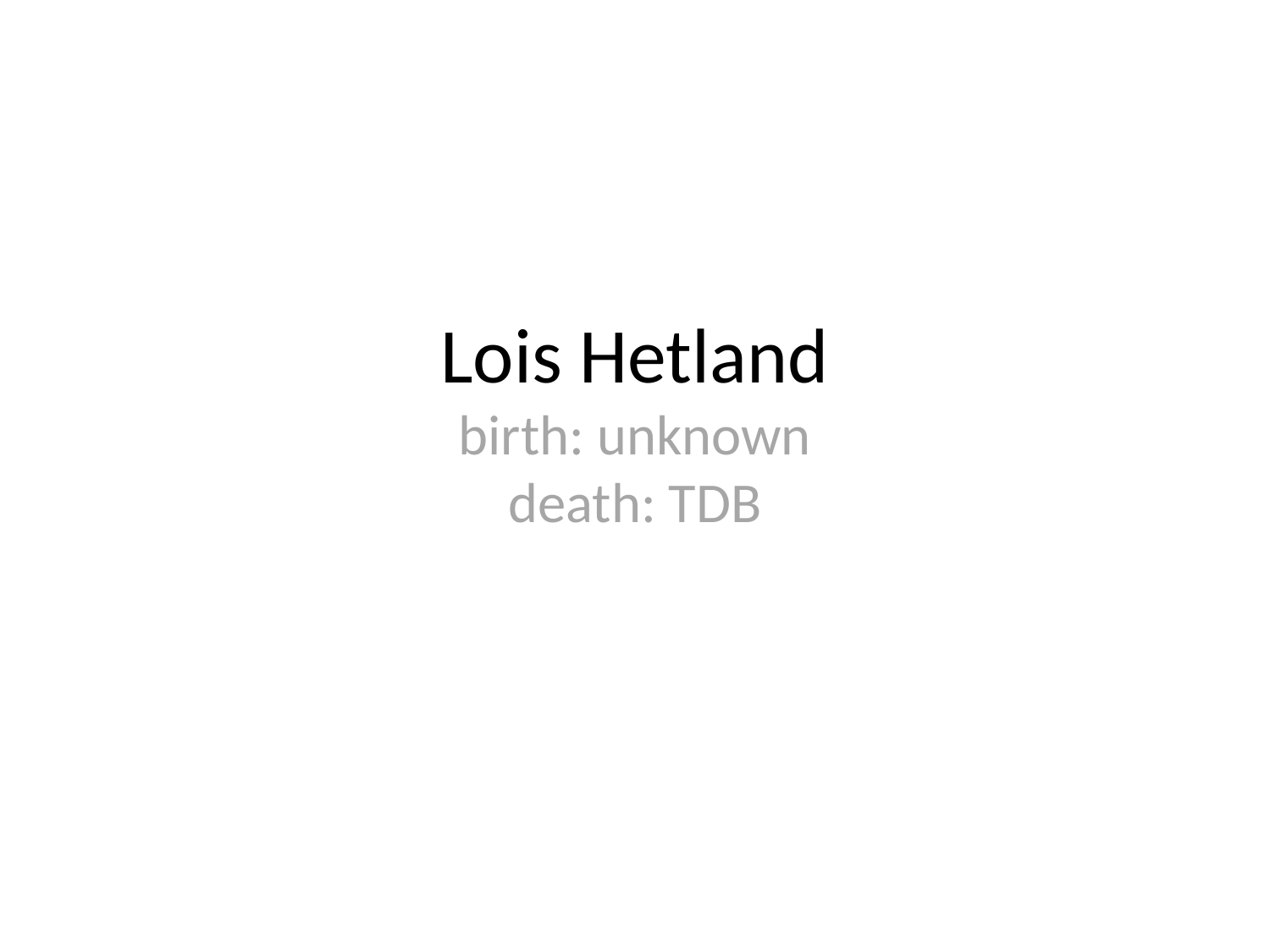

# Lois Hetland birth: unknown death: TDB